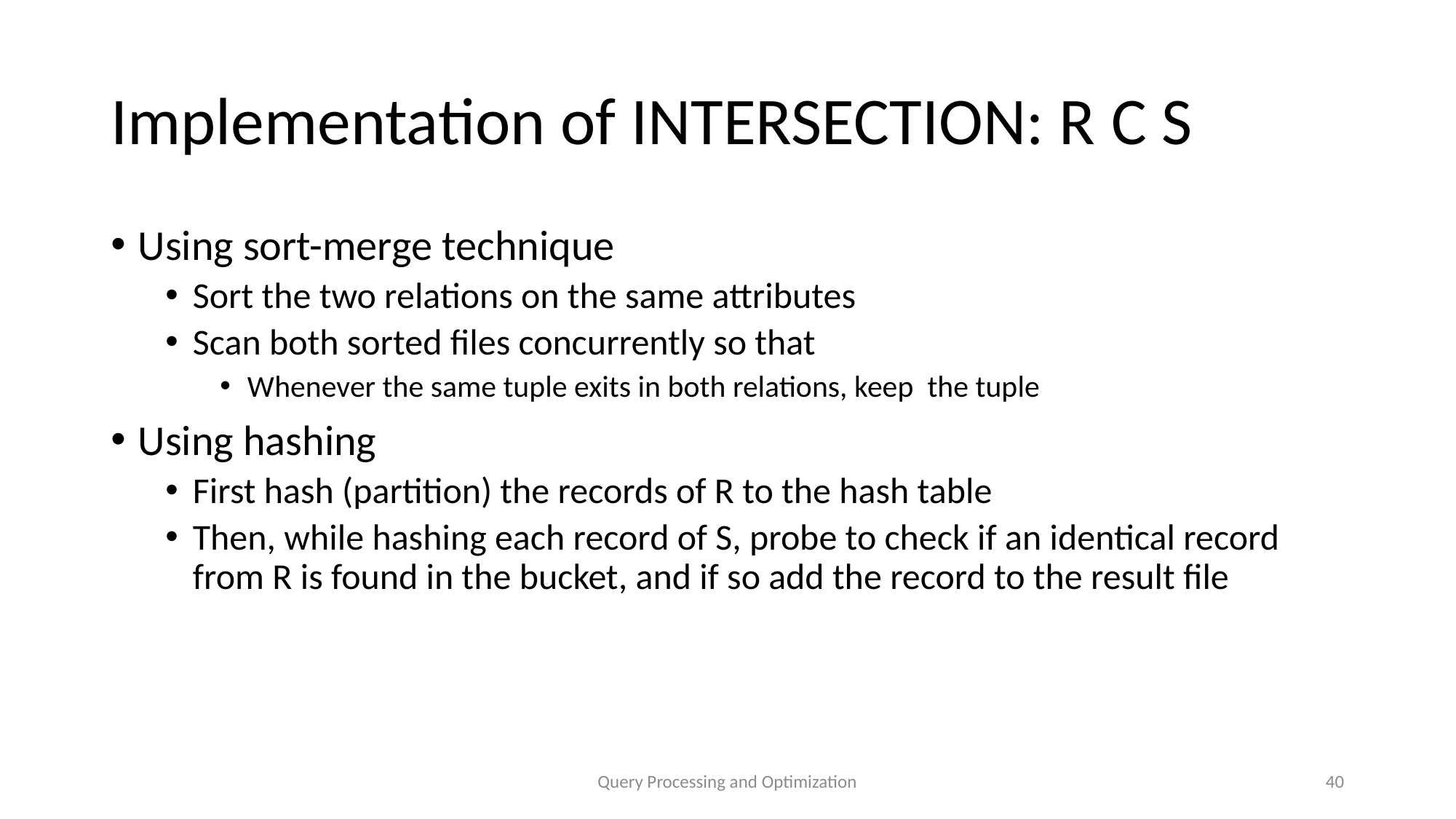

# Implementation of INTERSECTION: R C S
Using sort-merge technique
Sort the two relations on the same attributes
Scan both sorted files concurrently so that
Whenever the same tuple exits in both relations, keep  the tuple
Using hashing
First hash (partition) the records of R to the hash table
Then, while hashing each record of S, probe to check if an identical record from R is found in the bucket, and if so add the record to the result file

Query Processing and Optimization
40